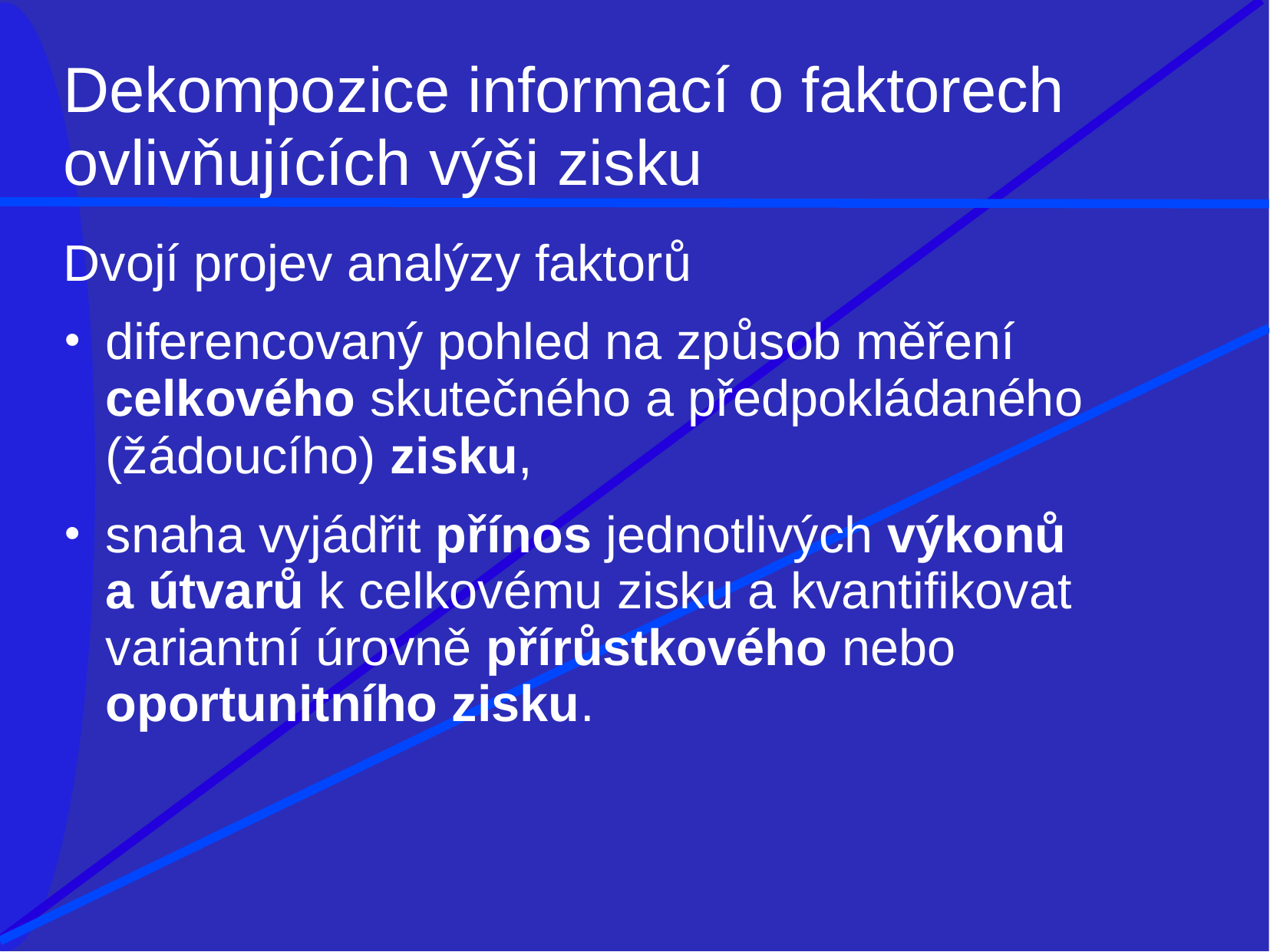

# Dekompozice informací o faktorech
ovlivňujících výši zisku
Dvojí projev analýzy faktorů
diferencovaný pohled na způsob měření celkového skutečného a předpokládaného (žádoucího) zisku,
snaha vyjádřit přínos jednotlivých výkonů a útvarů k celkovému zisku a kvantifikovat variantní úrovně přírůstkového nebo oportunitního zisku.